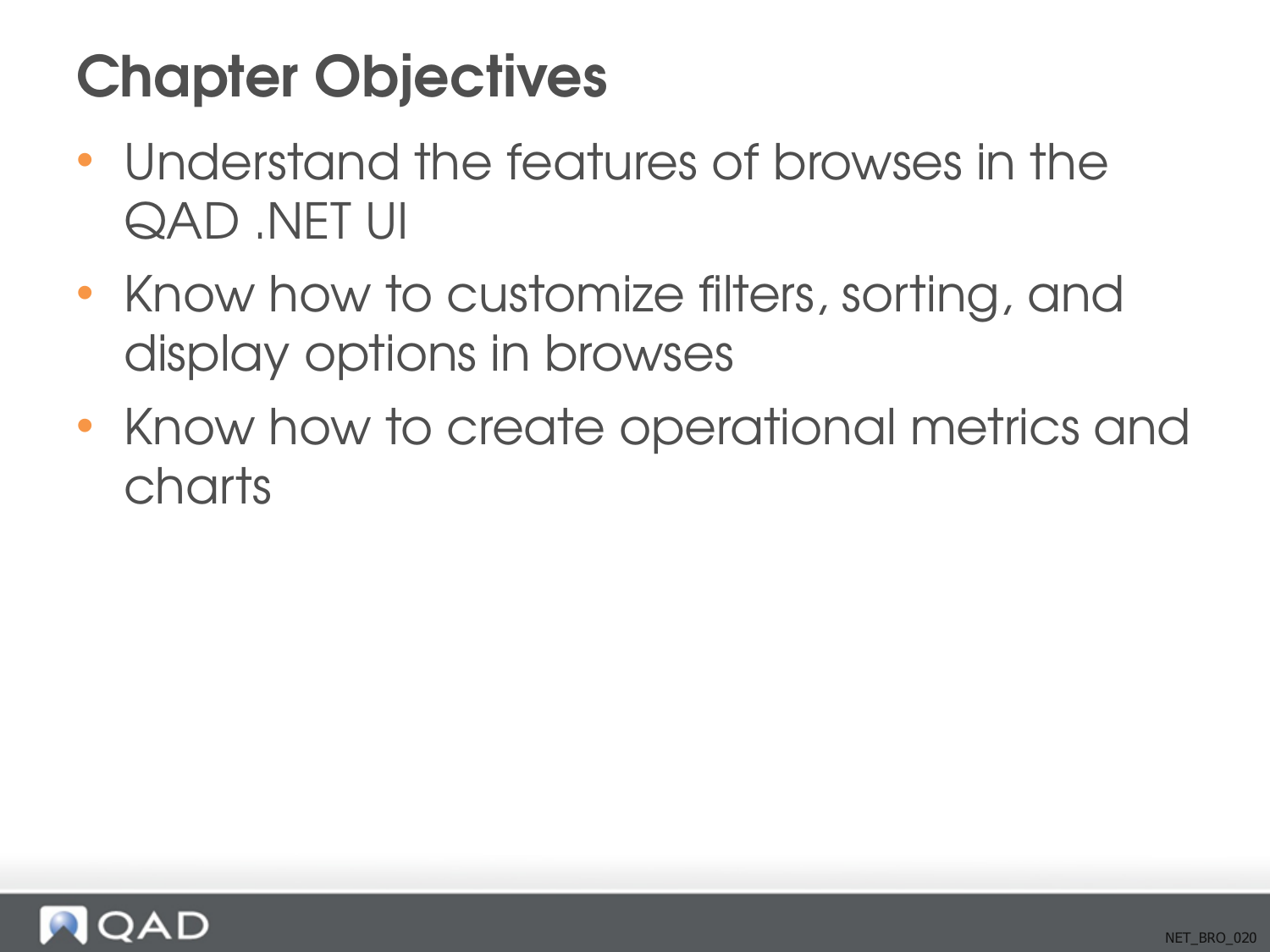

# Chapter Objectives
Understand the features of browses in the QAD .NET UI
Know how to customize filters, sorting, and display options in browses
Know how to create operational metrics and charts
NET_BRO_020